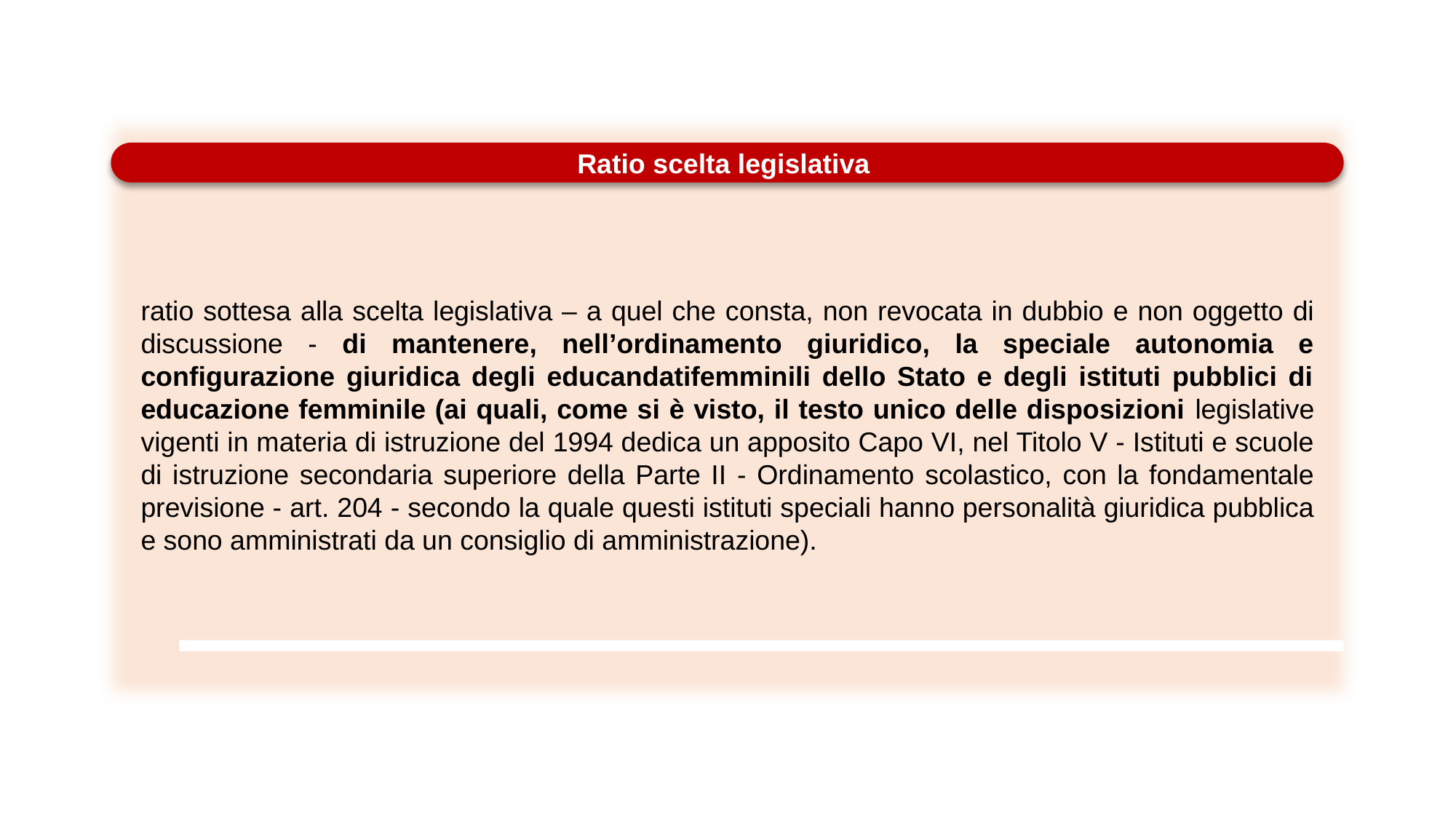

Il Ministero conclude

Ratio scelta legislativa
ratio sottesa alla scelta legislativa – a quel che consta, non revocata in dubbio e non oggetto di discussione - di mantenere, nell’ordinamento giuridico, la speciale autonomia e configurazione giuridica degli educandatifemminili dello Stato e degli istituti pubblici di educazione femminile (ai quali, come si è visto, il testo unico delle disposizioni legislative vigenti in materia di istruzione del 1994 dedica un apposito Capo VI, nel Titolo V - Istituti e scuole di istruzione secondaria superiore della Parte II - Ordinamento scolastico, con la fondamentale previsione - art. 204 - secondo la quale questi istituti speciali hanno personalità giuridica pubblica e sono amministrati da un consiglio di amministrazione).